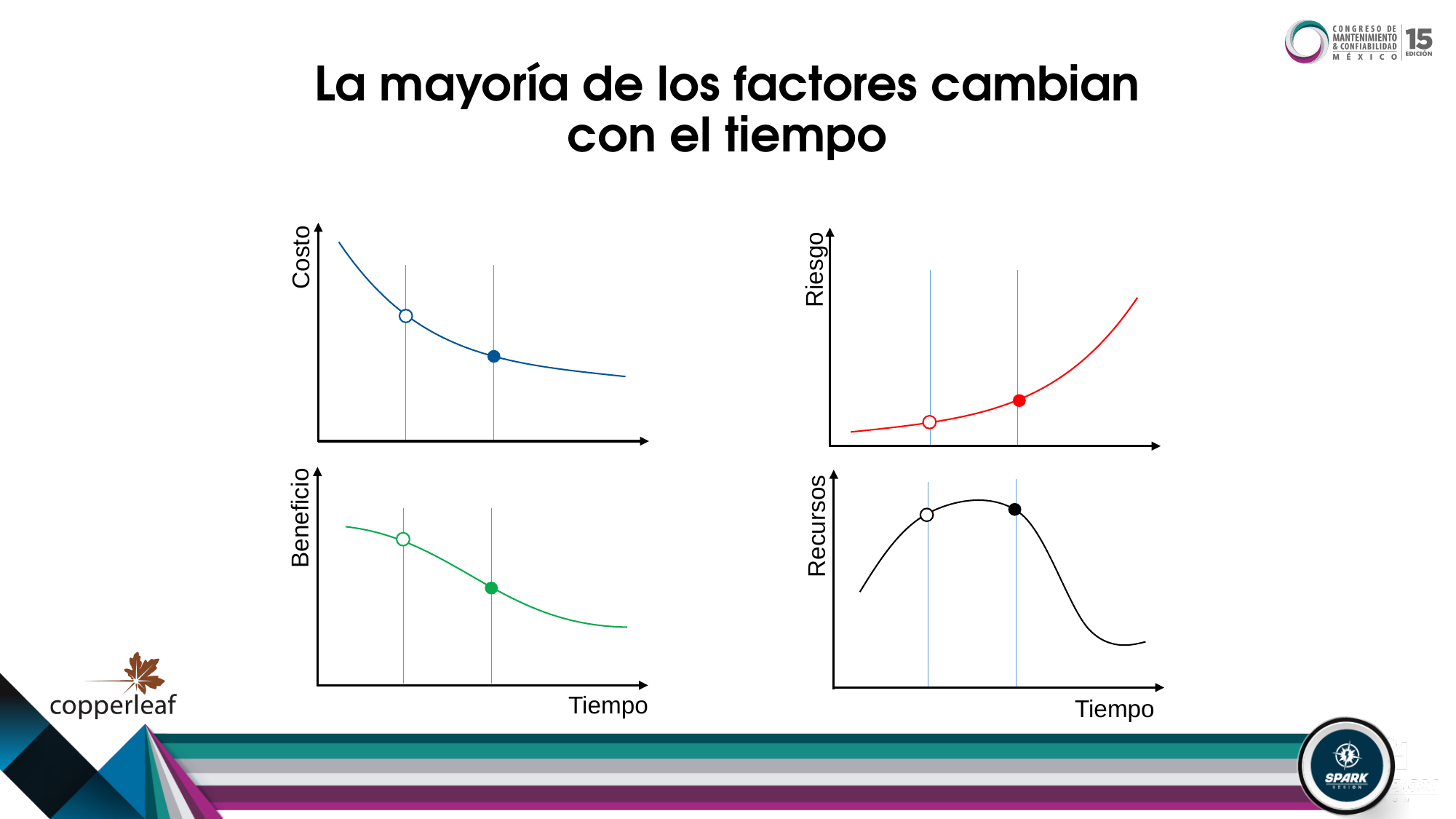

# La mayoría de los factores cambian con el tiempo
Costo

Riesgo

Beneficio

Recursos

Tiempo
Tiempo